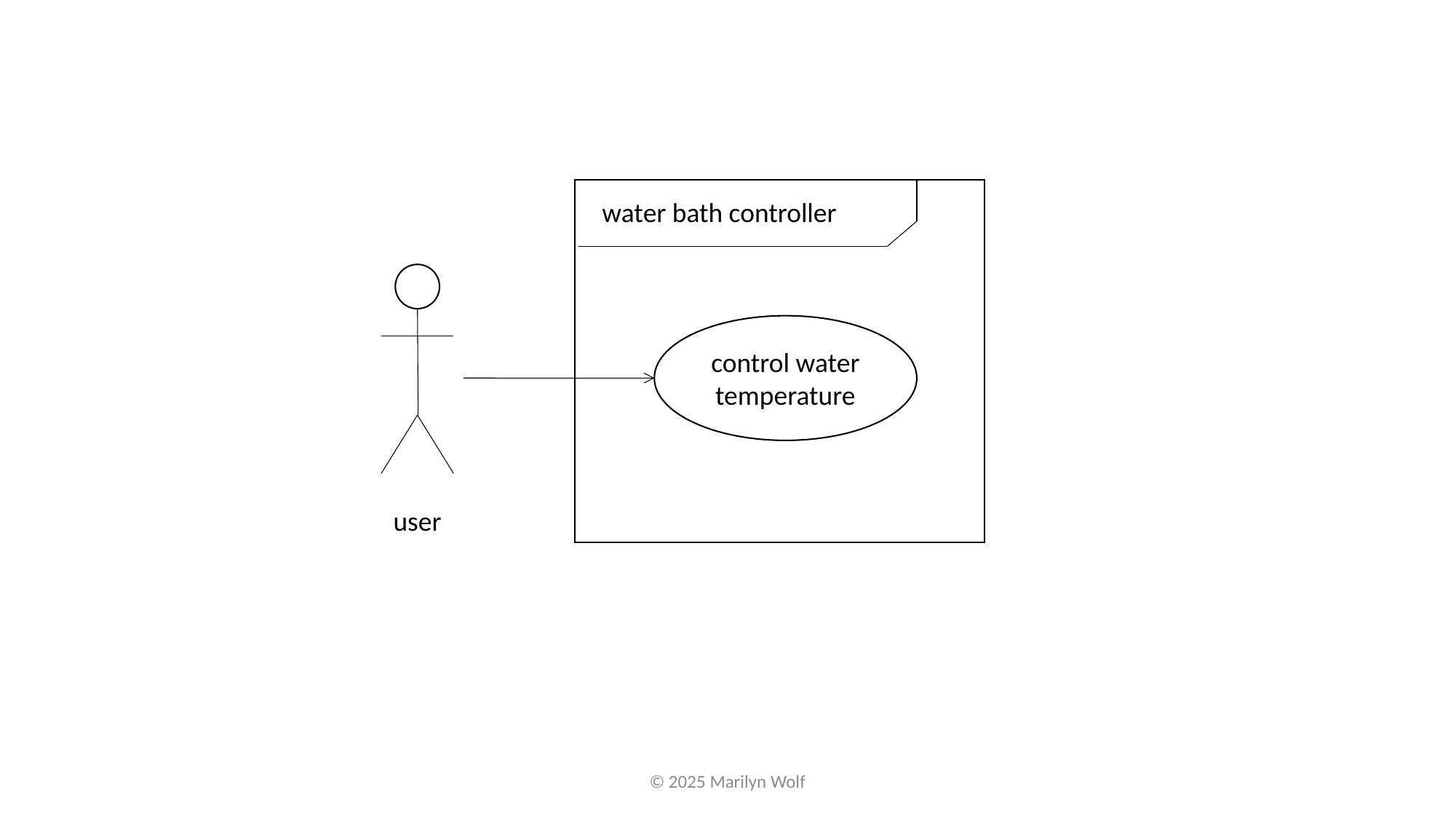

water bath controller

control water temperature
user
© 2025 Marilyn Wolf